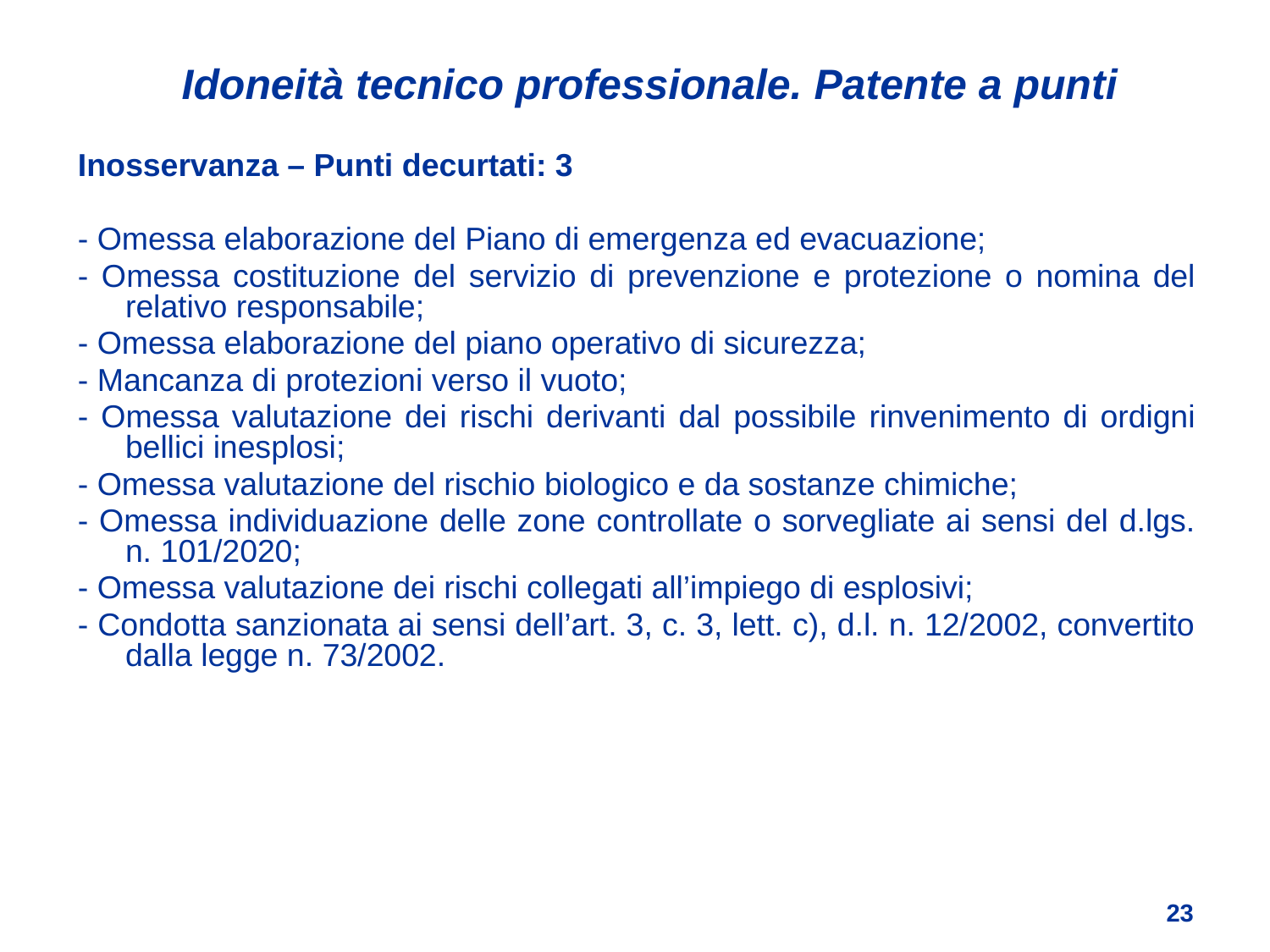

Idoneità tecnico professionale. Patente a punti

Inosservanza – Punti decurtati: 3

- Omessa elaborazione del Piano di emergenza ed evacuazione;
- Omessa costituzione del servizio di prevenzione e protezione o nomina del relativo responsabile;
- Omessa elaborazione del piano operativo di sicurezza;
- Mancanza di protezioni verso il vuoto;
- Omessa valutazione dei rischi derivanti dal possibile rinvenimento di ordigni bellici inesplosi;
- Omessa valutazione del rischio biologico e da sostanze chimiche;
- Omessa individuazione delle zone controllate o sorvegliate ai sensi del d.lgs. n. 101/2020;
- Omessa valutazione dei rischi collegati all’impiego di esplosivi;
- Condotta sanzionata ai sensi dell’art. 3, c. 3, lett. c), d.l. n. 12/2002, convertito dalla legge n. 73/2002.

23